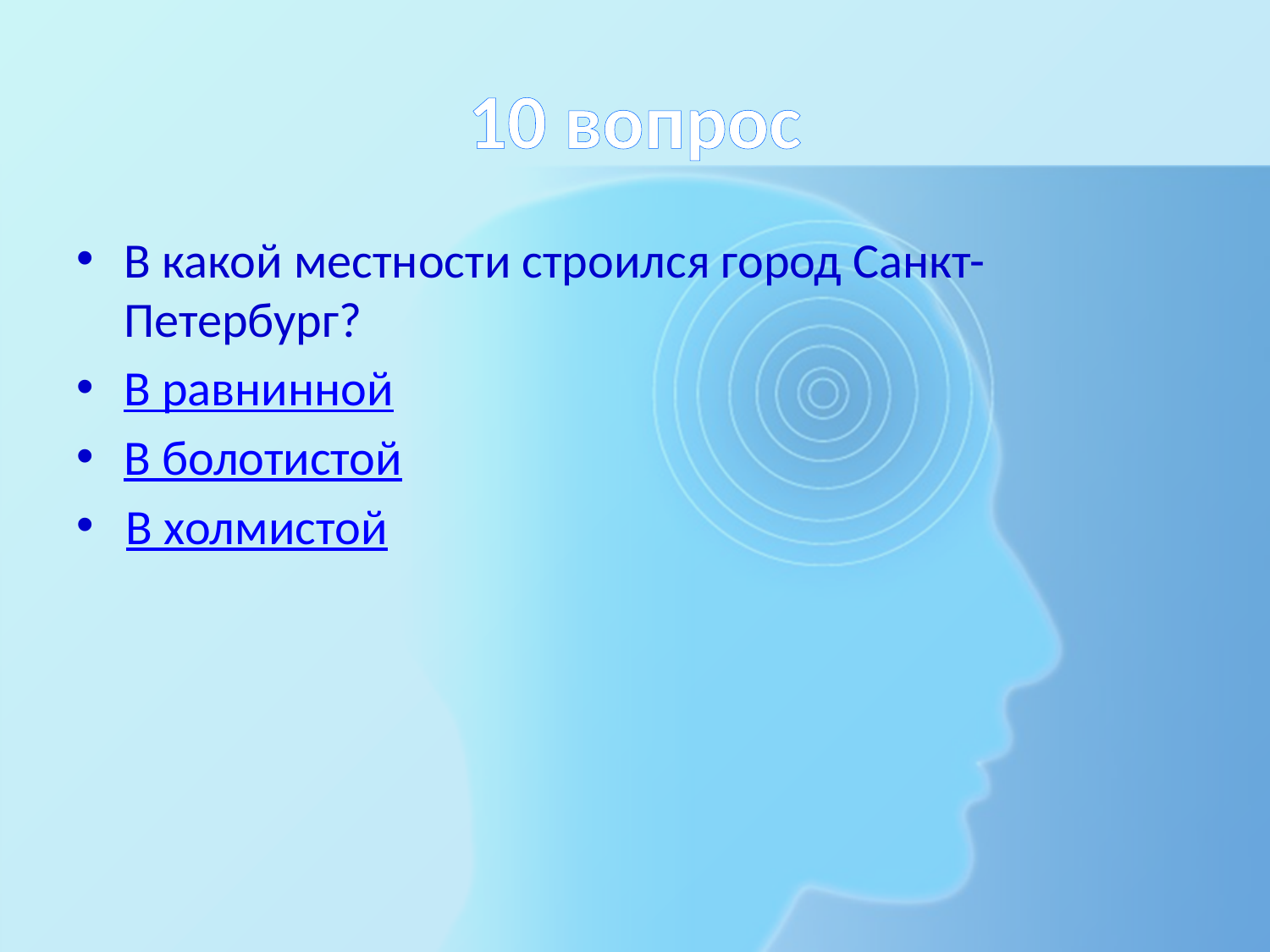

# 10 вопрос
В какой местности строился город Санкт-Петербург?
В равнинной
В болотистой
В холмистой